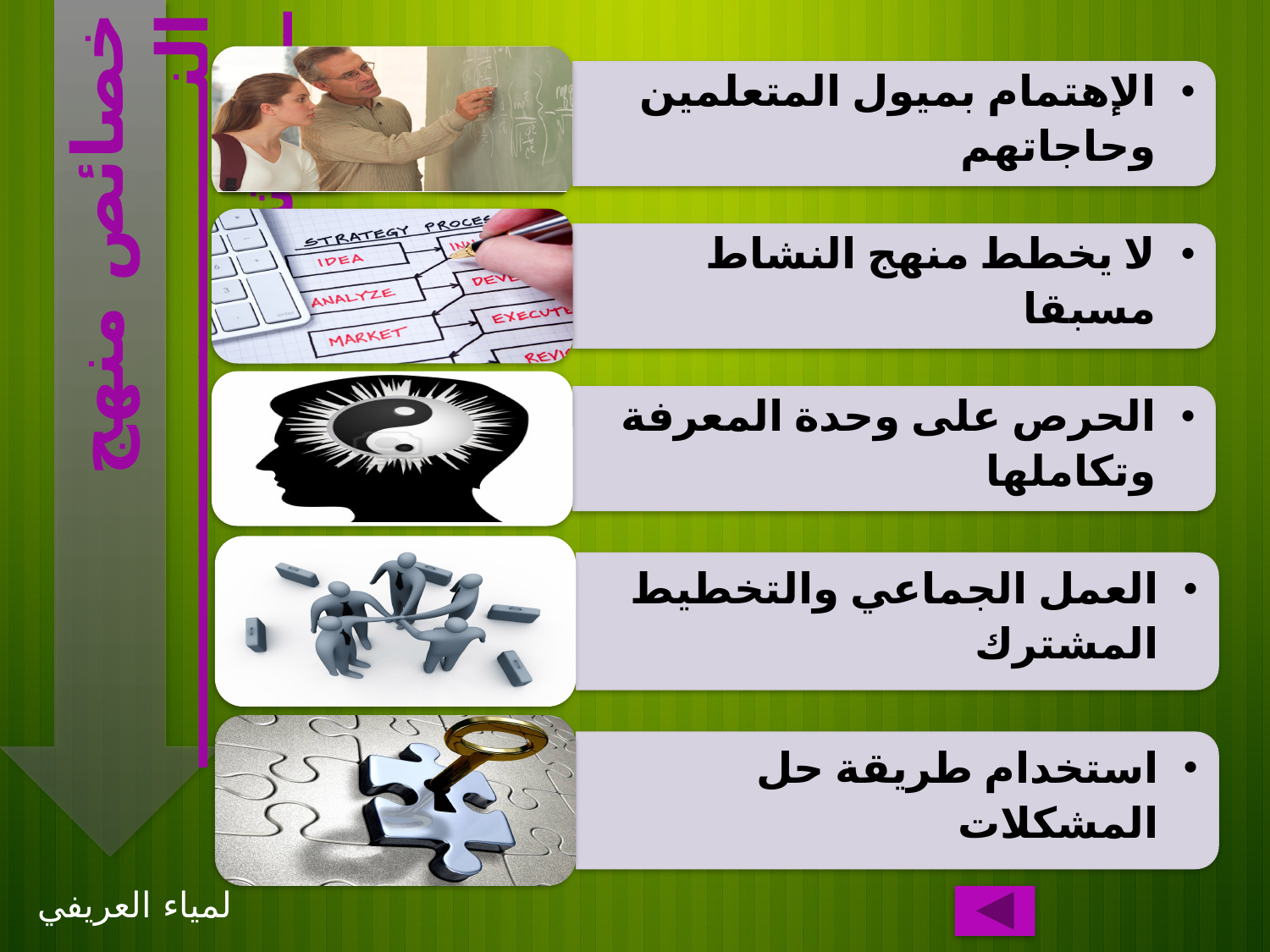

الحرص على وحدة المعرفة وتكاملها
خصائص منهج النــــــــــــــــــــــــــــــــــشاط

العمل الجماعي والتخطيط المشترك
لمياء العريفي